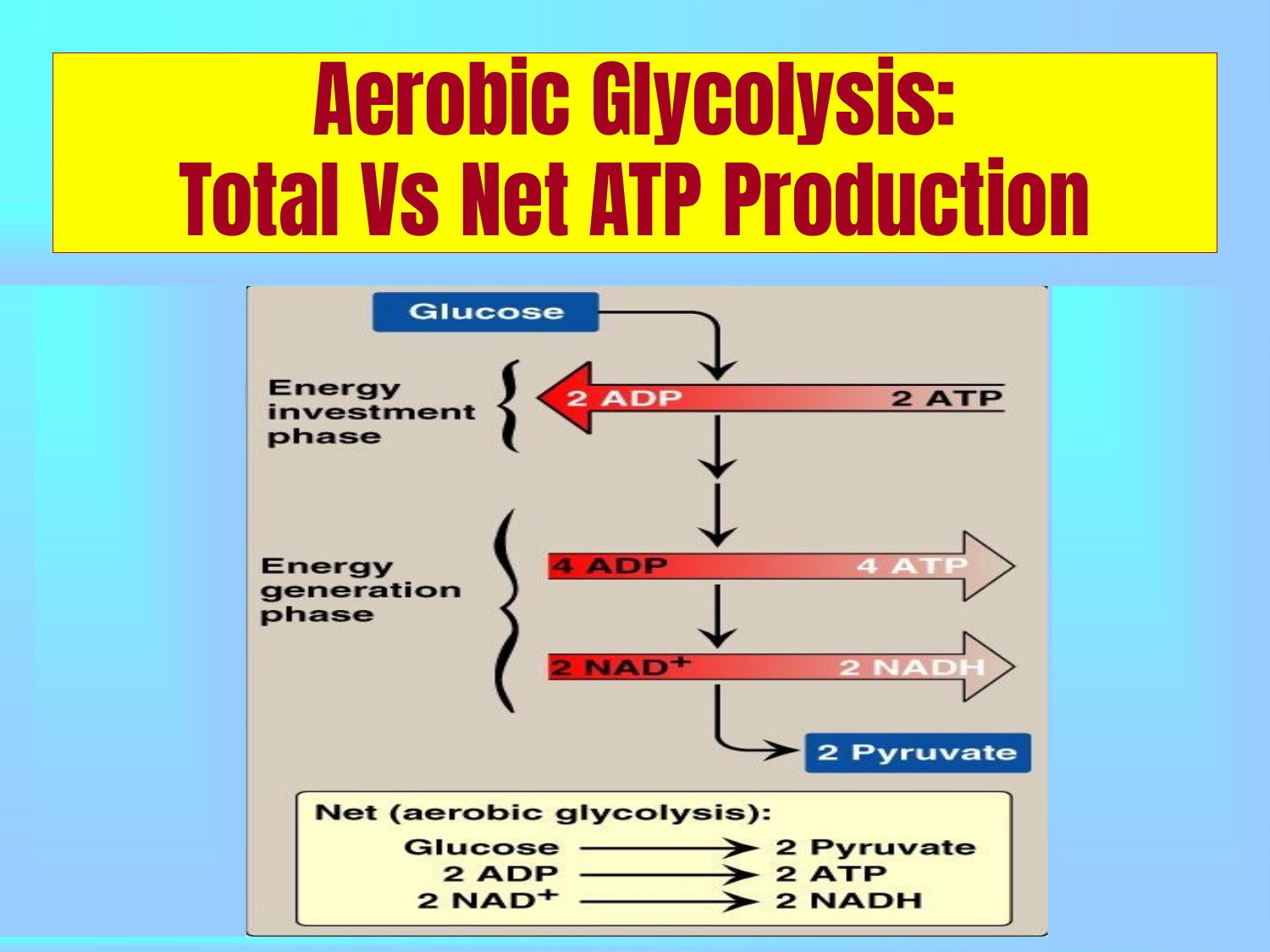

Aerobic Glycolysis:
Total Vs Net ATP Production